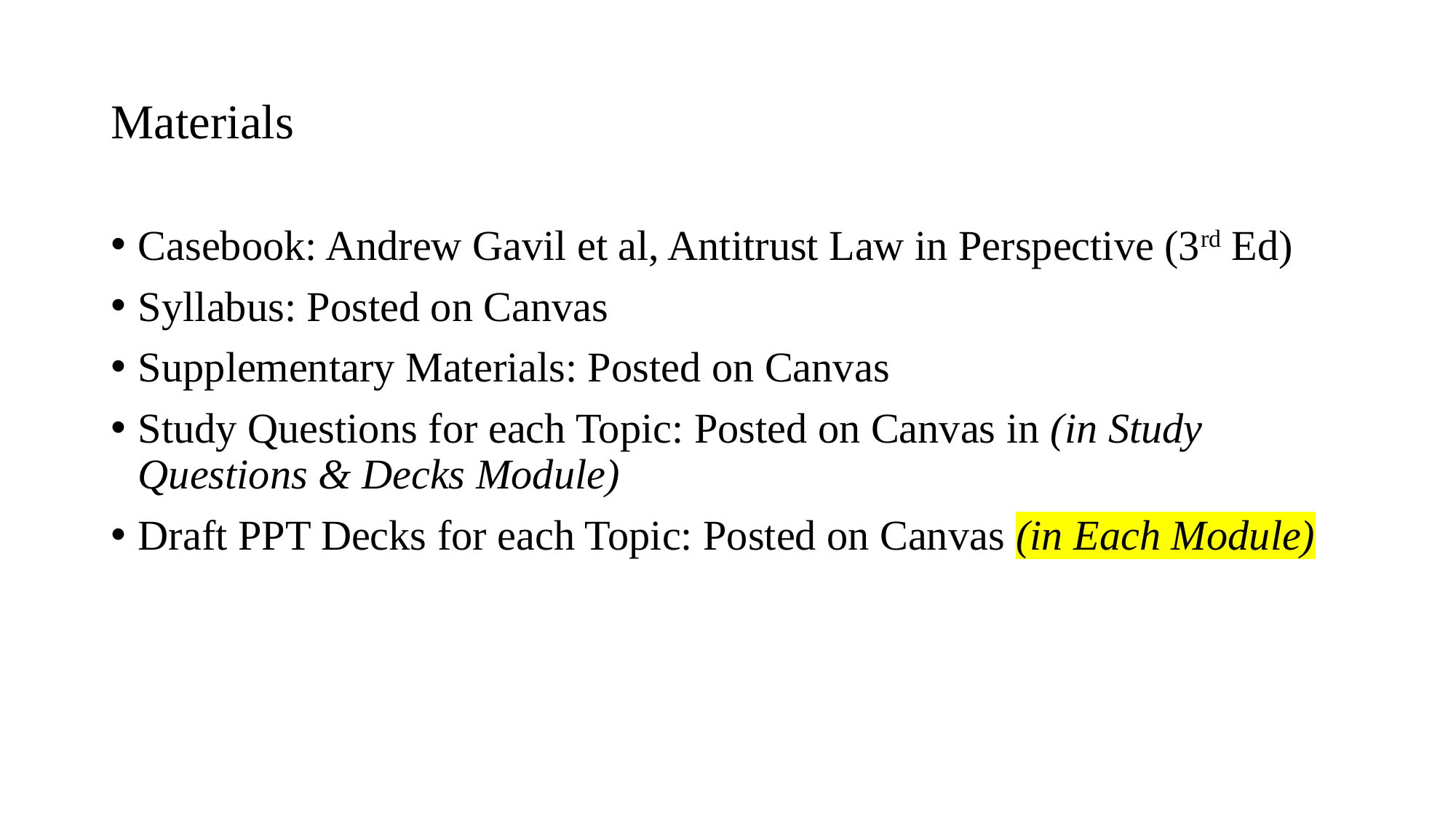

# Materials
Casebook: Andrew Gavil et al, Antitrust Law in Perspective (3rd Ed)
Syllabus: Posted on Canvas
Supplementary Materials: Posted on Canvas
Study Questions for each Topic: Posted on Canvas in (in Study Questions & Decks Module)
Draft PPT Decks for each Topic: Posted on Canvas (in Each Module)